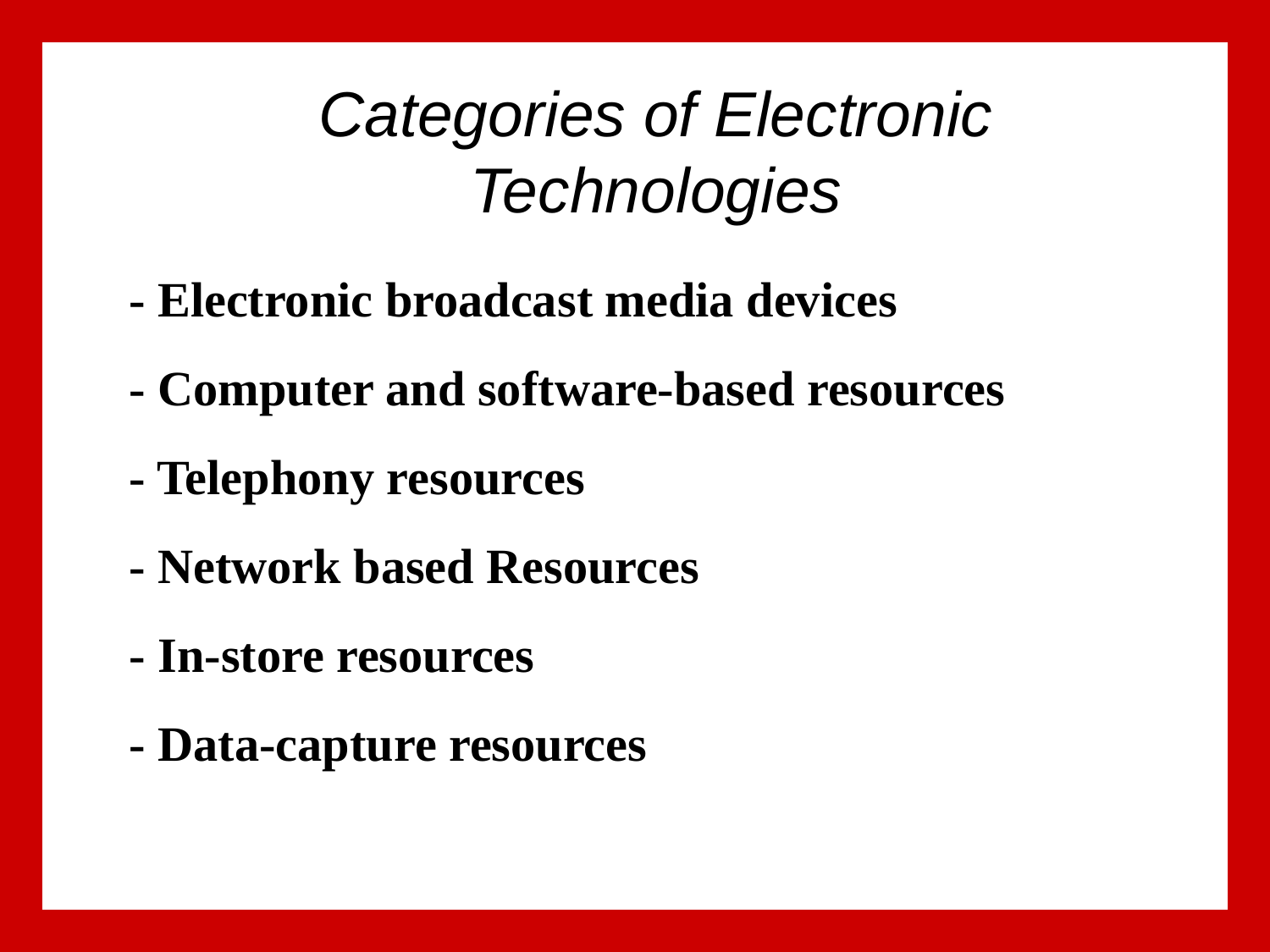

Categories of Electronic Technologies

# - Electronic broadcast media devices - Computer and software-based resources - Telephony resources - Network based Resources - In-store resources - Data-capture resources